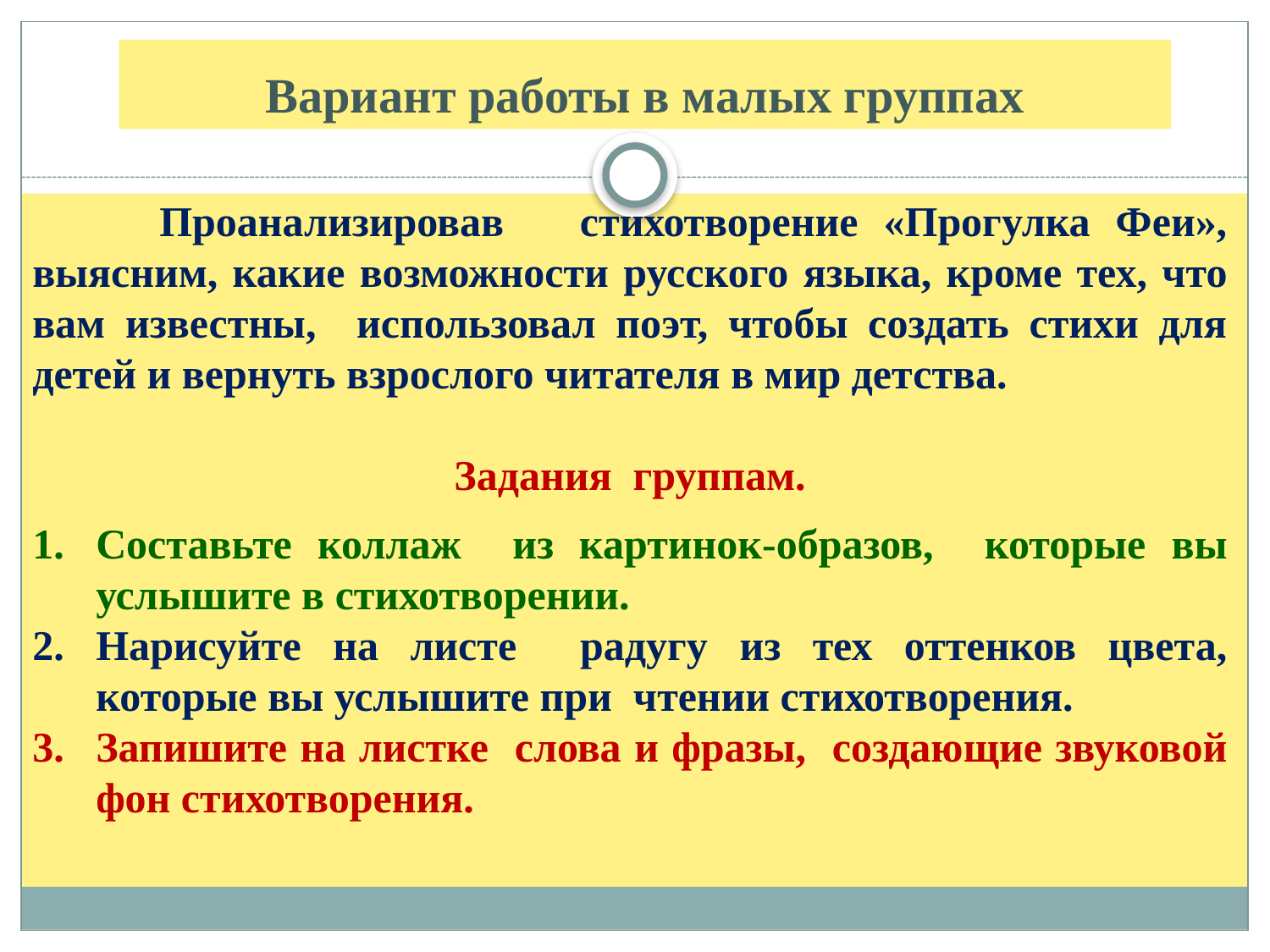

# Вариант работы в малых группах
	Проанализировав   стихотворение «Прогулка Феи», выясним, какие возможности русского языка, кроме тех, что вам известны,  использовал поэт, чтобы создать стихи для детей и вернуть взрослого читателя в мир детства.

Задания  группам.

Составьте коллаж  из картинок-образов,  которые вы услышите в стихотворении.
Нарисуйте на листе  радугу из тех оттенков цвета, которые вы услышите при  чтении стихотворения.
Запишите на листке  слова и фразы,  создающие звуковой фон стихотворения.